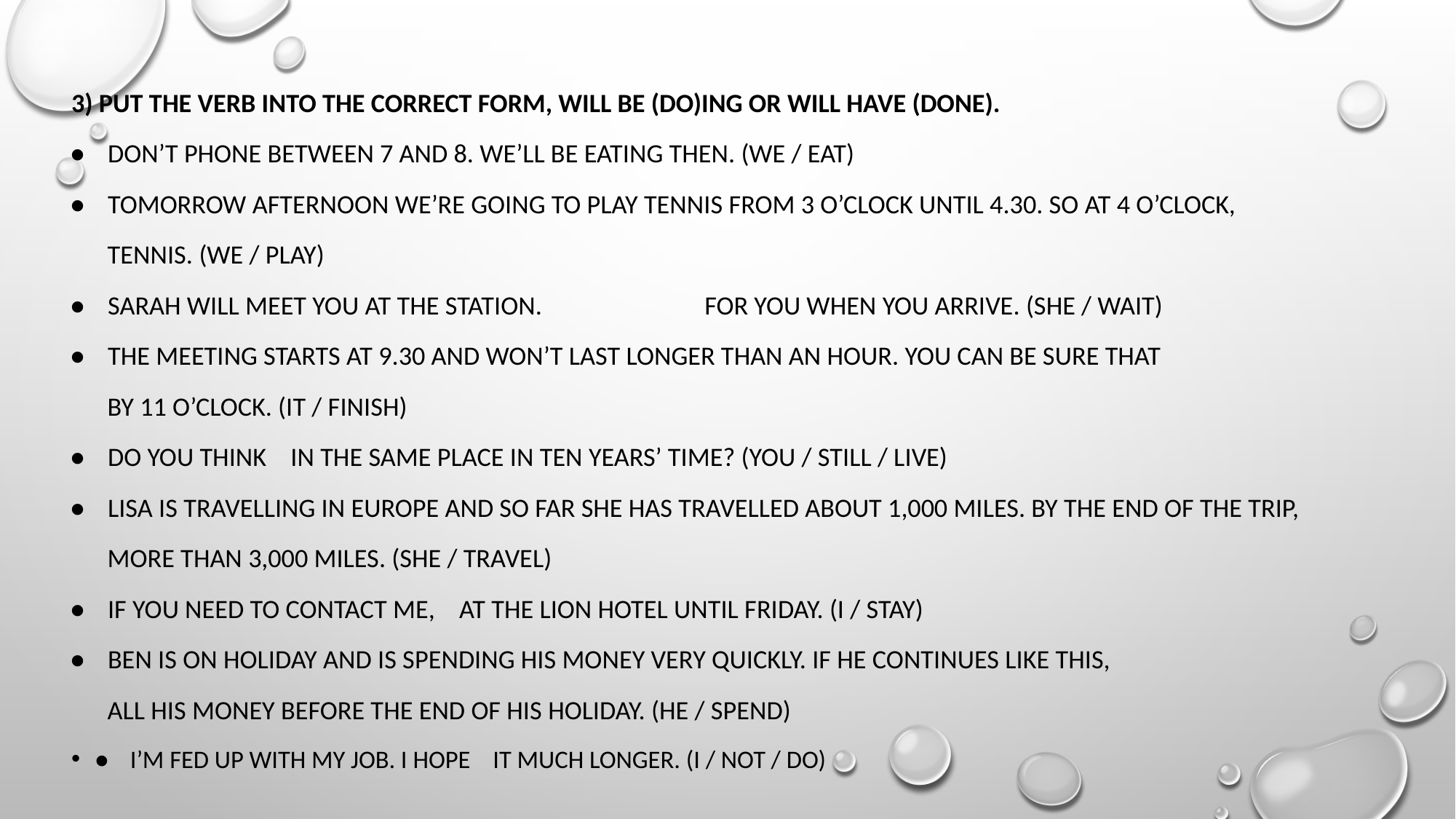

#
3) Put the verb into the correct form, will be (do)ing or will have (done).
⦁    Don’t phone between 7 and 8. We’ll be eating then. (we / eat)
⦁    Tomorrow afternoon we’re going to play tennis from 3 o’clock until 4.30. So at 4 o’clock,
      tennis. (we / play)
⦁    Sarah will meet you at the station.                           for you when you arrive. (she / wait)
⦁    The meeting starts at 9.30 and won’t last longer than an hour. You can be sure that
      by 11 o’clock. (it / finish)
⦁    Do you think    in the same place in ten years’ time? (you / still / live)
⦁    Lisa is travelling in Europe and so far she has travelled about 1,000 miles. By the end of the trip,
      more than 3,000 miles. (she / travel)
⦁    If you need to contact me,    at the Lion Hotel until Friday. (I / stay)
⦁    Ben is on holiday and is spending his money very quickly. If he continues like this,
      all his money before the end of his holiday. (he / spend)
⦁    I’m fed up with my job. I hope    it much longer. (I / not / do)